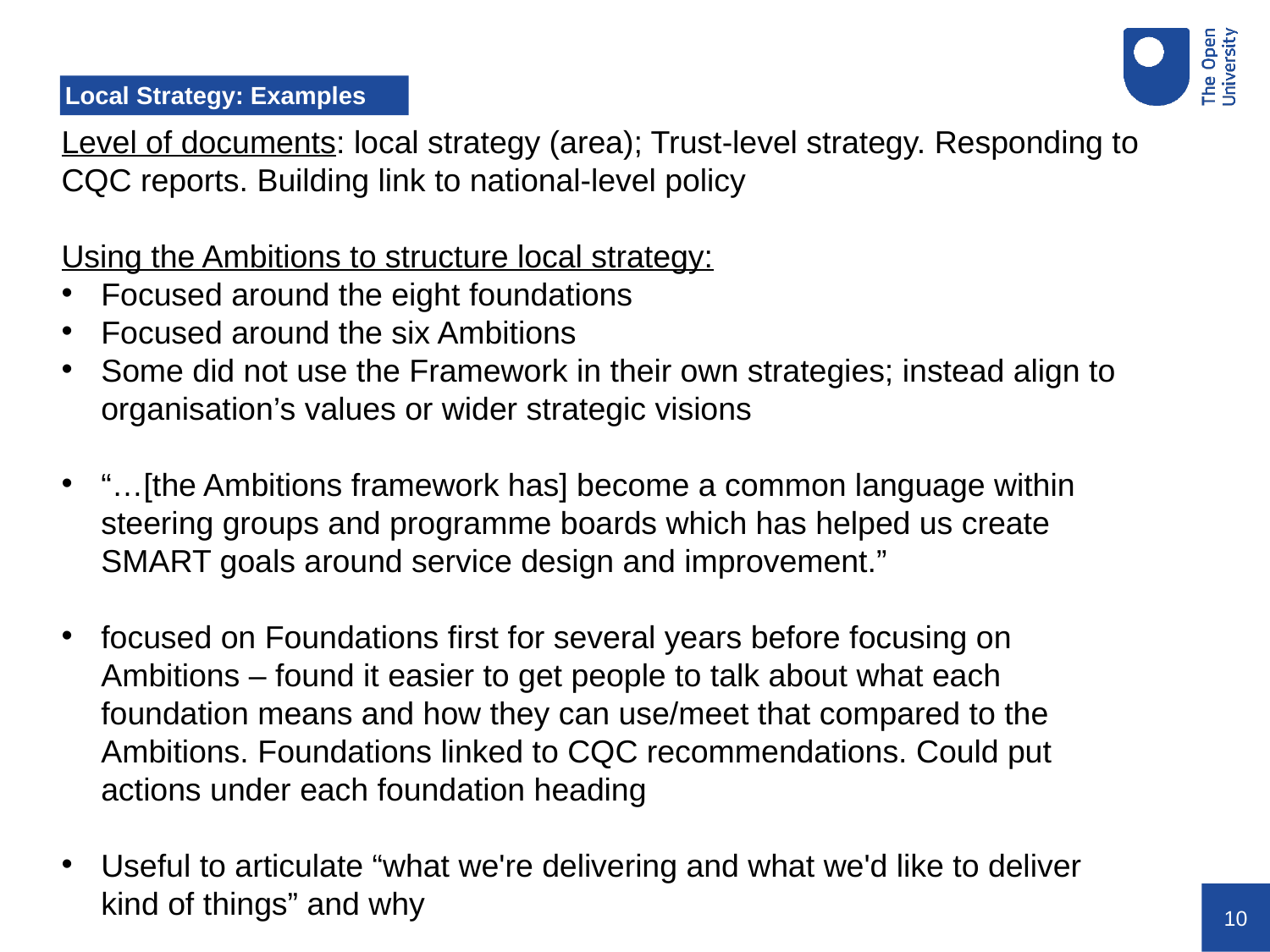

# Local Strategy: Examples
Level of documents: local strategy (area); Trust-level strategy. Responding to CQC reports. Building link to national-level policy

Using the Ambitions to structure local strategy:
Focused around the eight foundations
Focused around the six Ambitions
Some did not use the Framework in their own strategies; instead align to organisation’s values or wider strategic visions

“…[the Ambitions framework has] become a common language within steering groups and programme boards which has helped us create SMART goals around service design and improvement.”

focused on Foundations first for several years before focusing on Ambitions – found it easier to get people to talk about what each foundation means and how they can use/meet that compared to the Ambitions. Foundations linked to CQC recommendations. Could put actions under each foundation heading

Useful to articulate “what we're delivering and what we'd like to deliver kind of things” and why